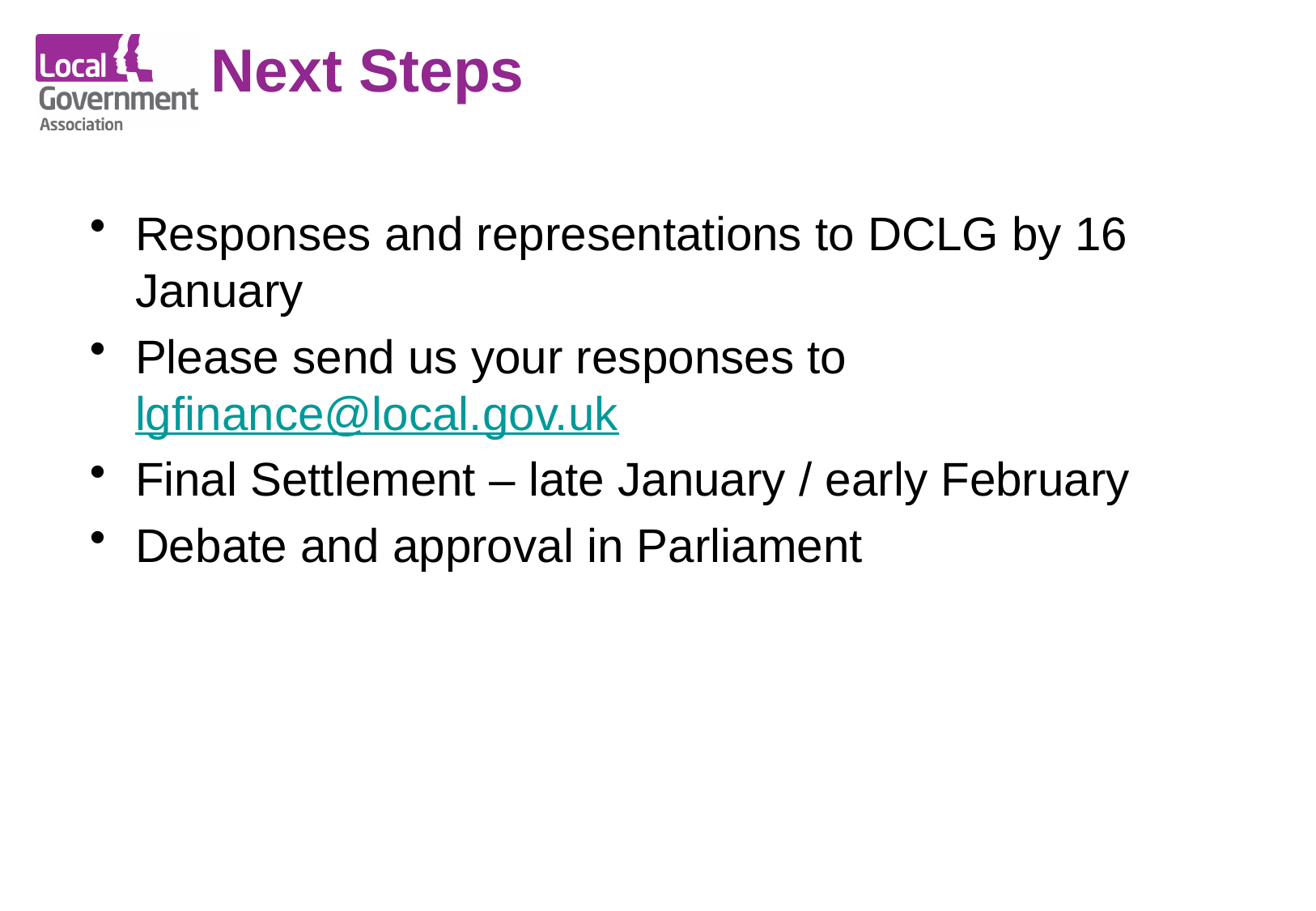

Next Steps
Responses and representations to DCLG by 16 January
Please send us your responses to lgfinance@local.gov.uk
Final Settlement – late January / early February
Debate and approval in Parliament